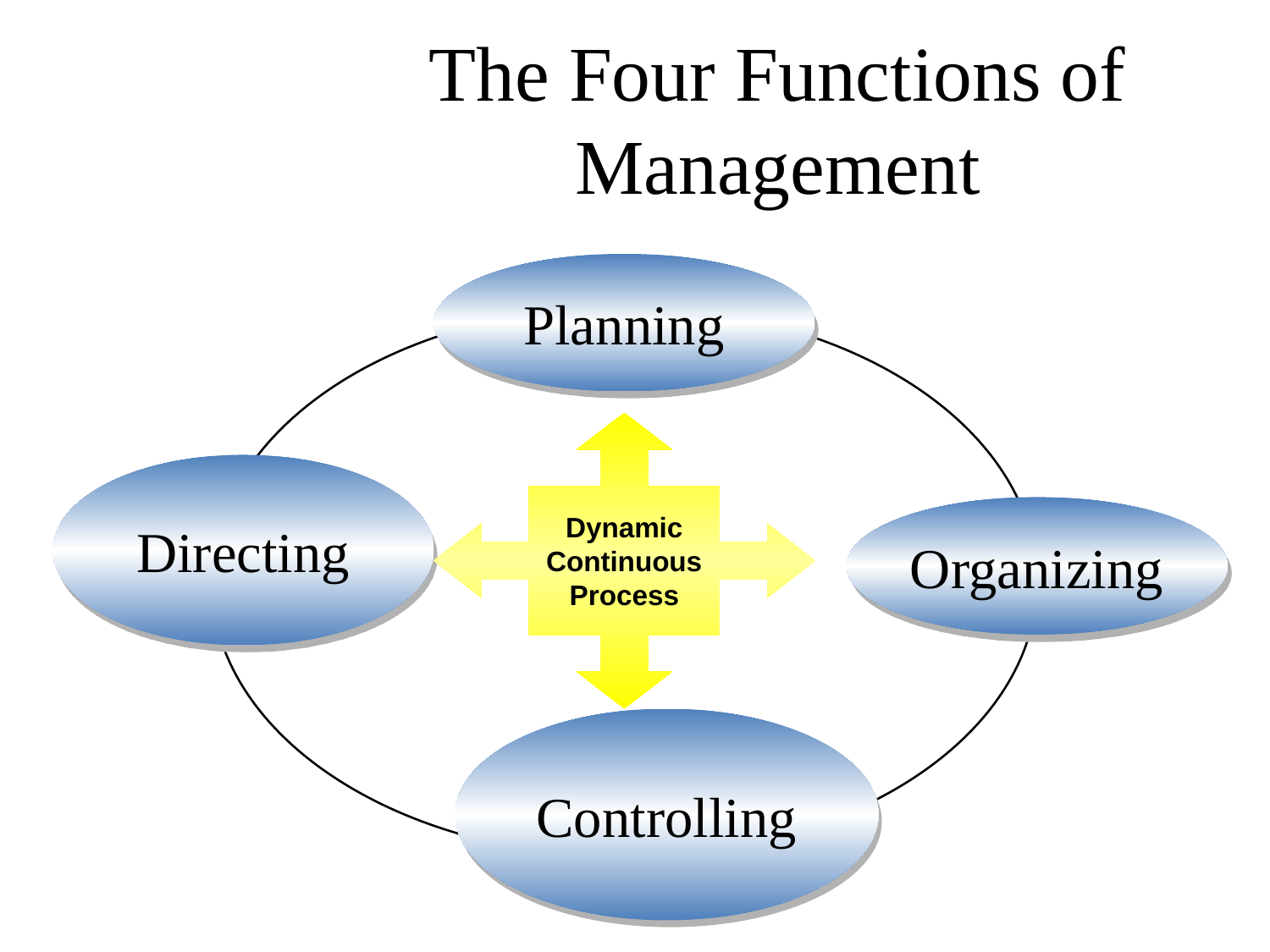

# The Four Functions of Management
Planning

Dynamic
Continuous
Process
Directing
Organizing
Controlling